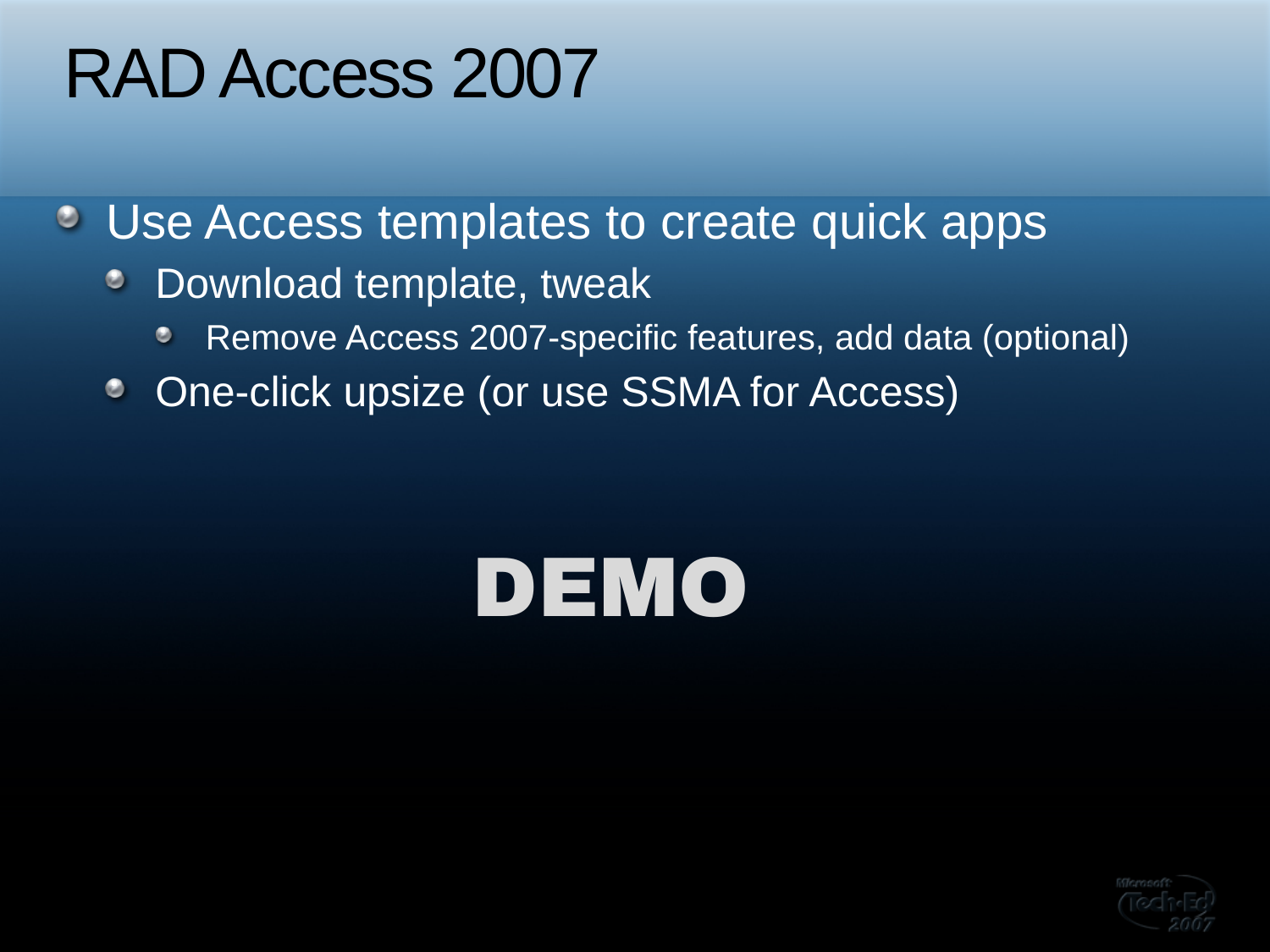

# RAD Access 2007
Use Access templates to create quick apps
Download template, tweak
Remove Access 2007-specific features, add data (optional)
One-click upsize (or use SSMA for Access)

demo